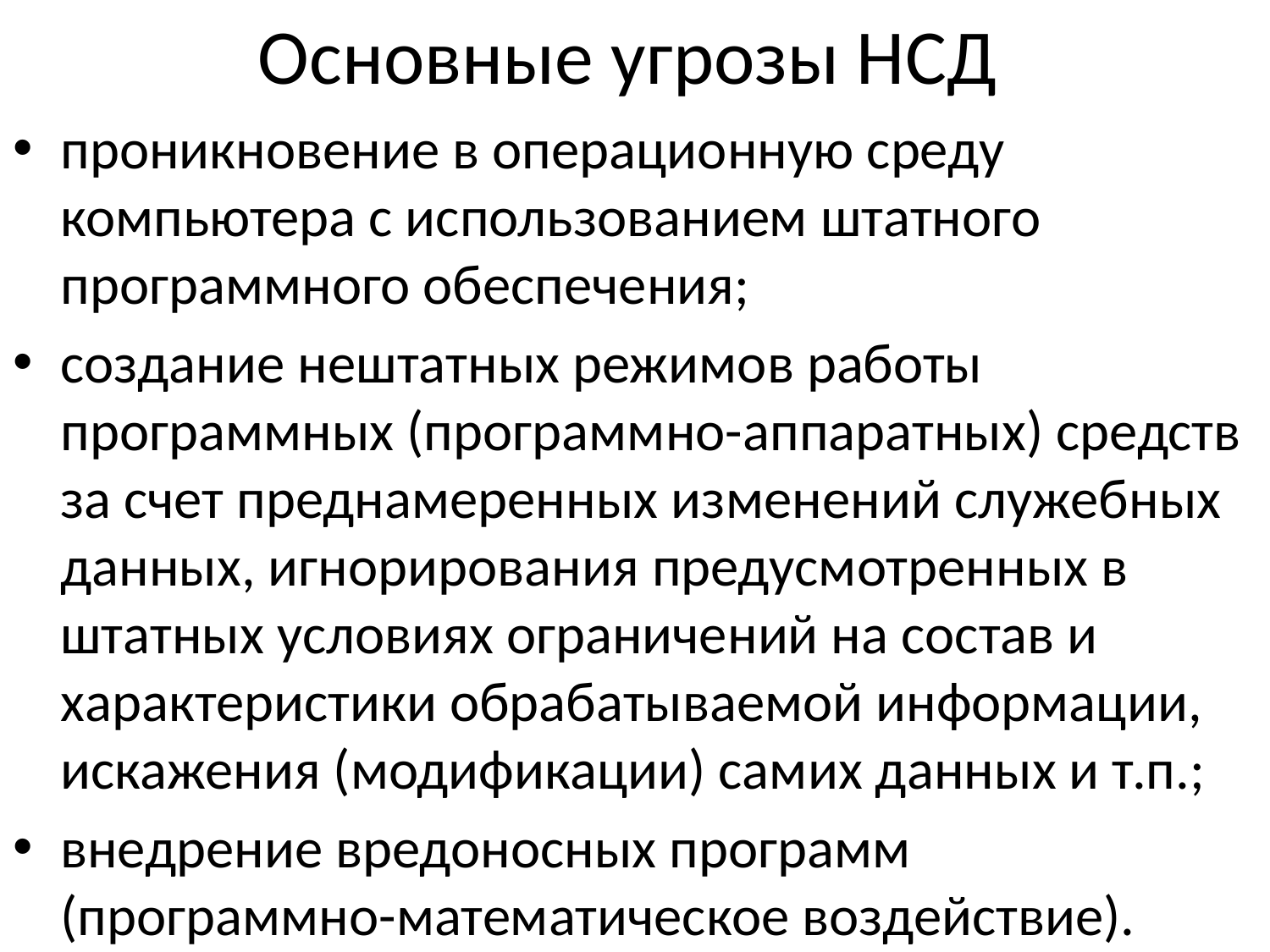

# Основные угрозы НСД
проникновение в операционную среду компьютера с использованием штатного программного обеспечения;
создание нештатных режимов работы программных (программно-аппаратных) средств за счет преднамеренных изменений служебных данных, игнорирования предусмотренных в штатных условиях ограничений на состав и характеристики обрабатываемой информации, искажения (модификации) самих данных и т.п.;
внедрение вредоносных программ (программно-математическое воздействие).